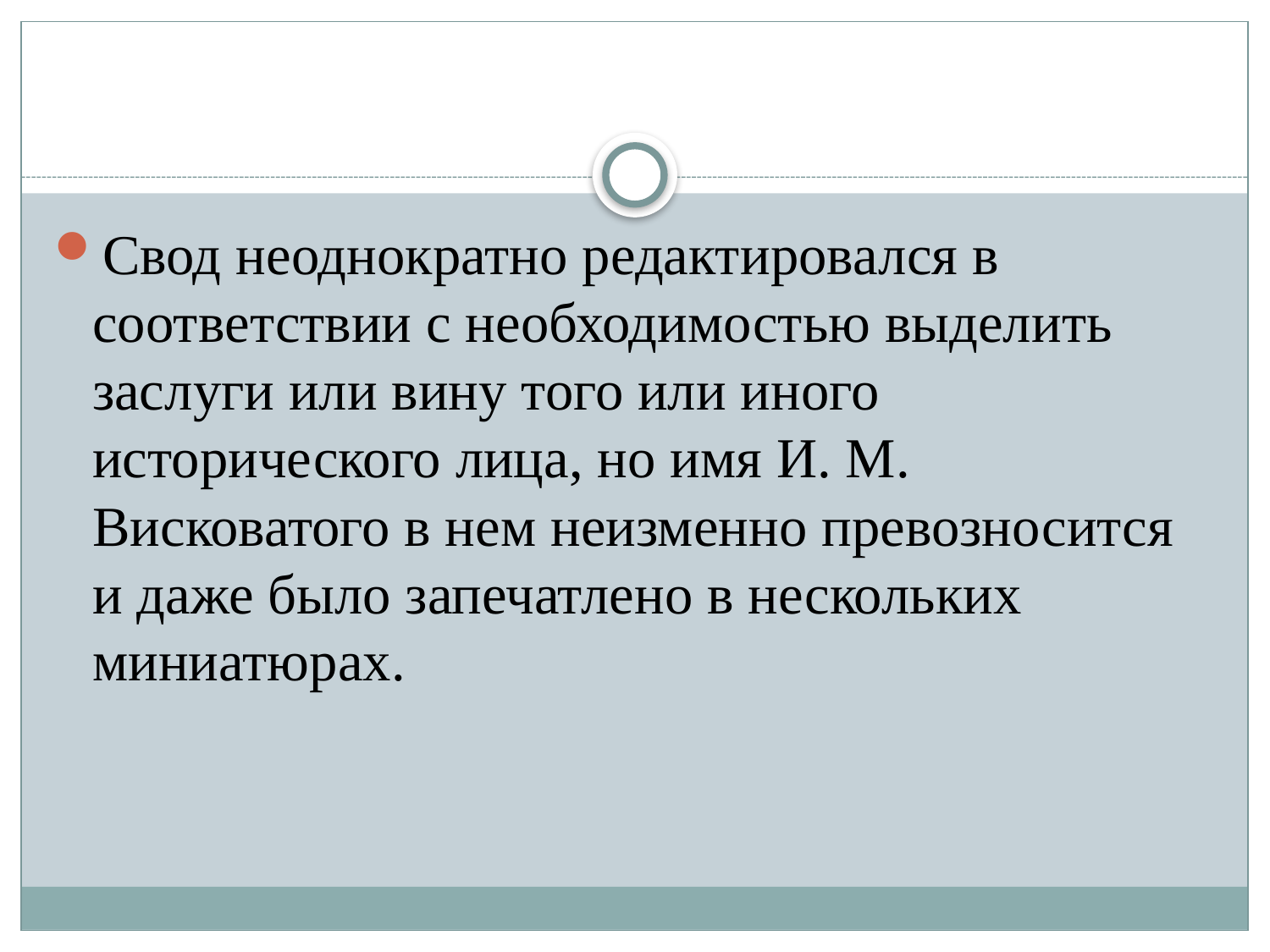

Свод неоднократно редактировался в соответствии с необходимостью выделить заслуги или вину того или иного исторического лица, но имя И. М. Висковатого в нем неизменно превозносится и даже было запечатлено в нескольких миниатюрах.